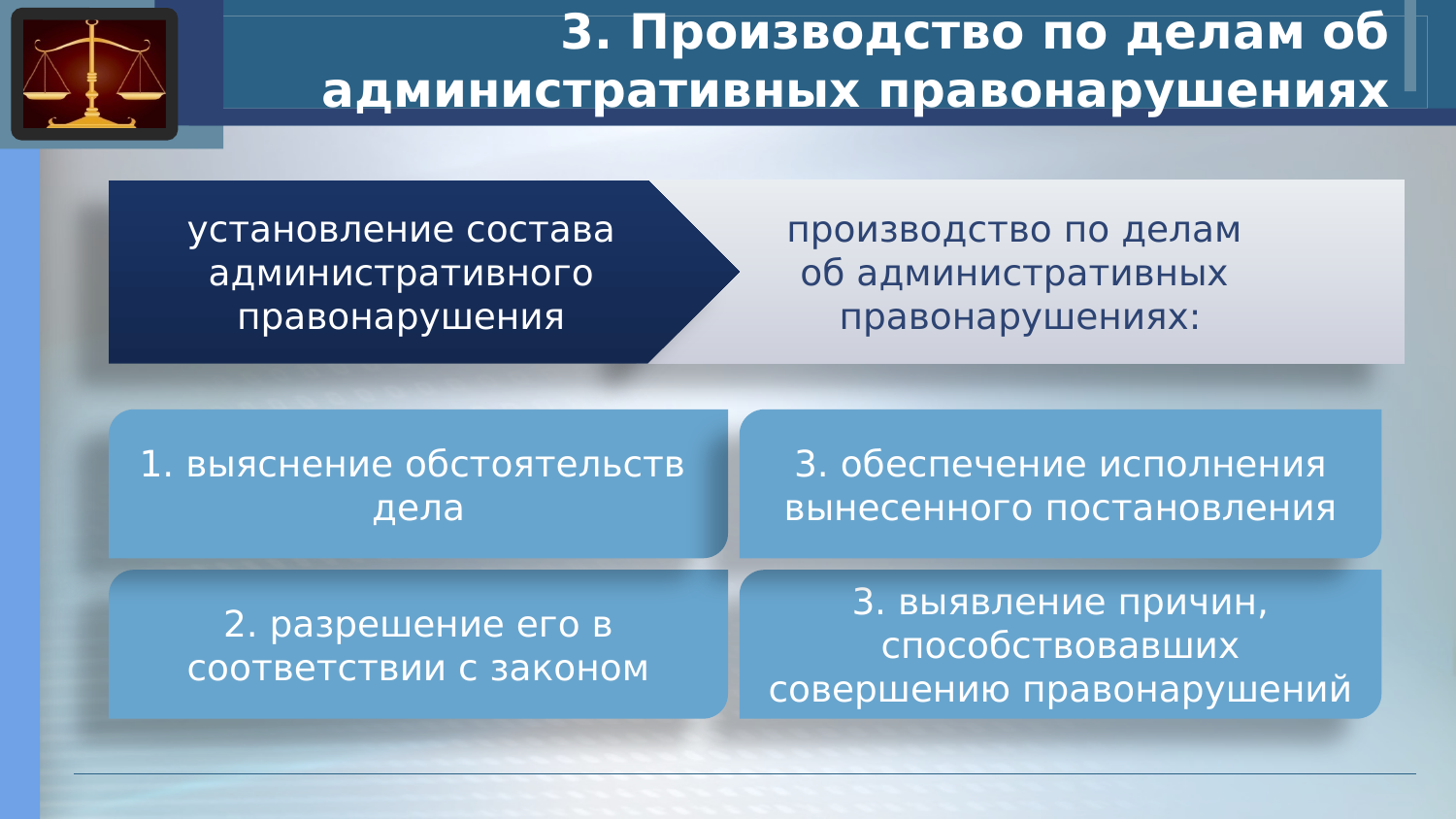

# 3. Производство по делам об административных правонарушениях
установление состава административного правонарушения
производство по делам
об административных
правонарушениях:
1. выяснение обстоятельств  дела
3. обеспечение исполнения вынесенного постановления
2. разрешение его в соответствии с законом
3. выявление причин, способствовавших совершению правонарушений
12